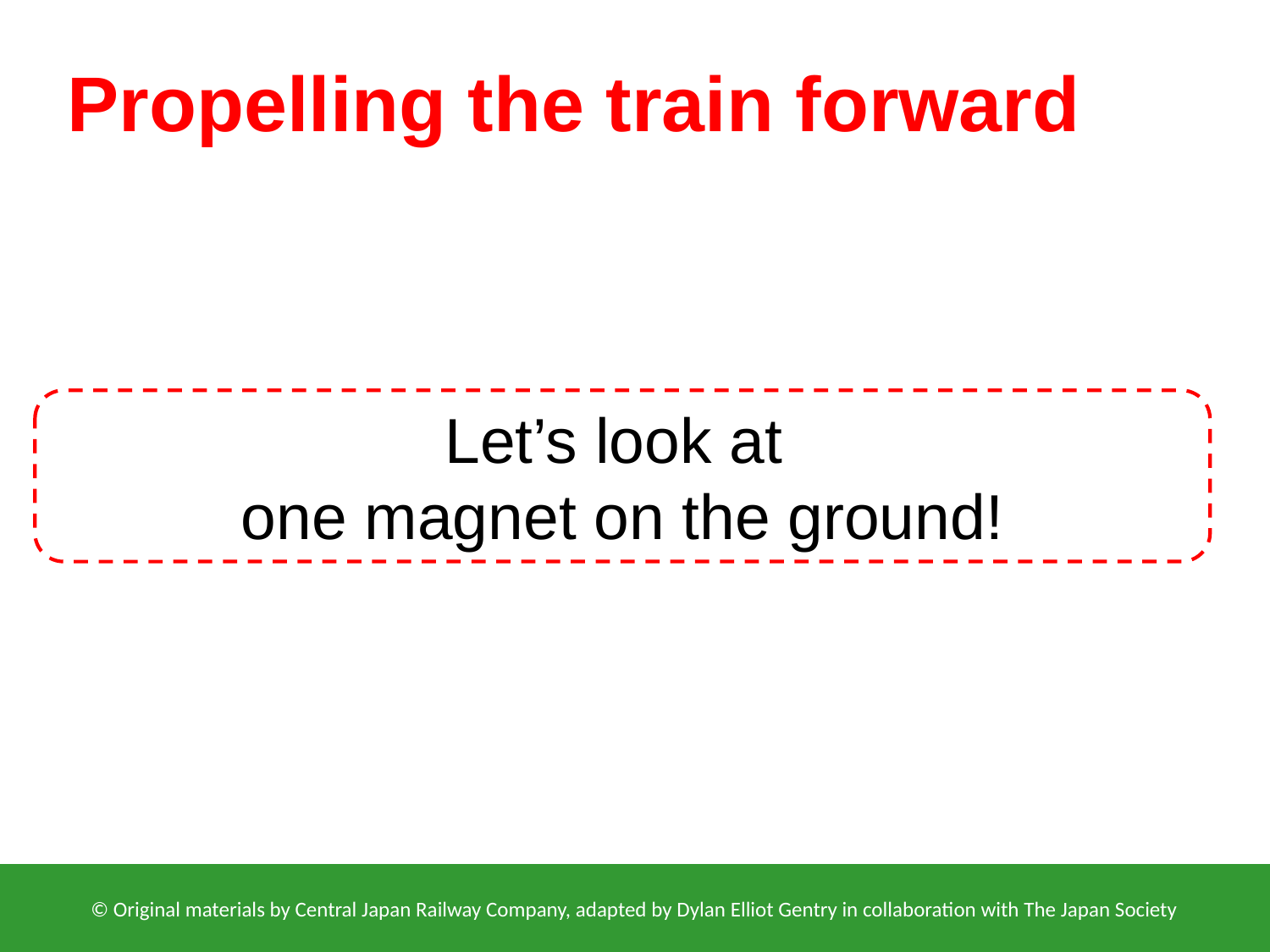

Propelling the train forward

Let’s look at
one magnet on the ground!

© Original materials by Central Japan Railway Company, adapted by Dylan Elliot Gentry in collaboration with The Japan Society